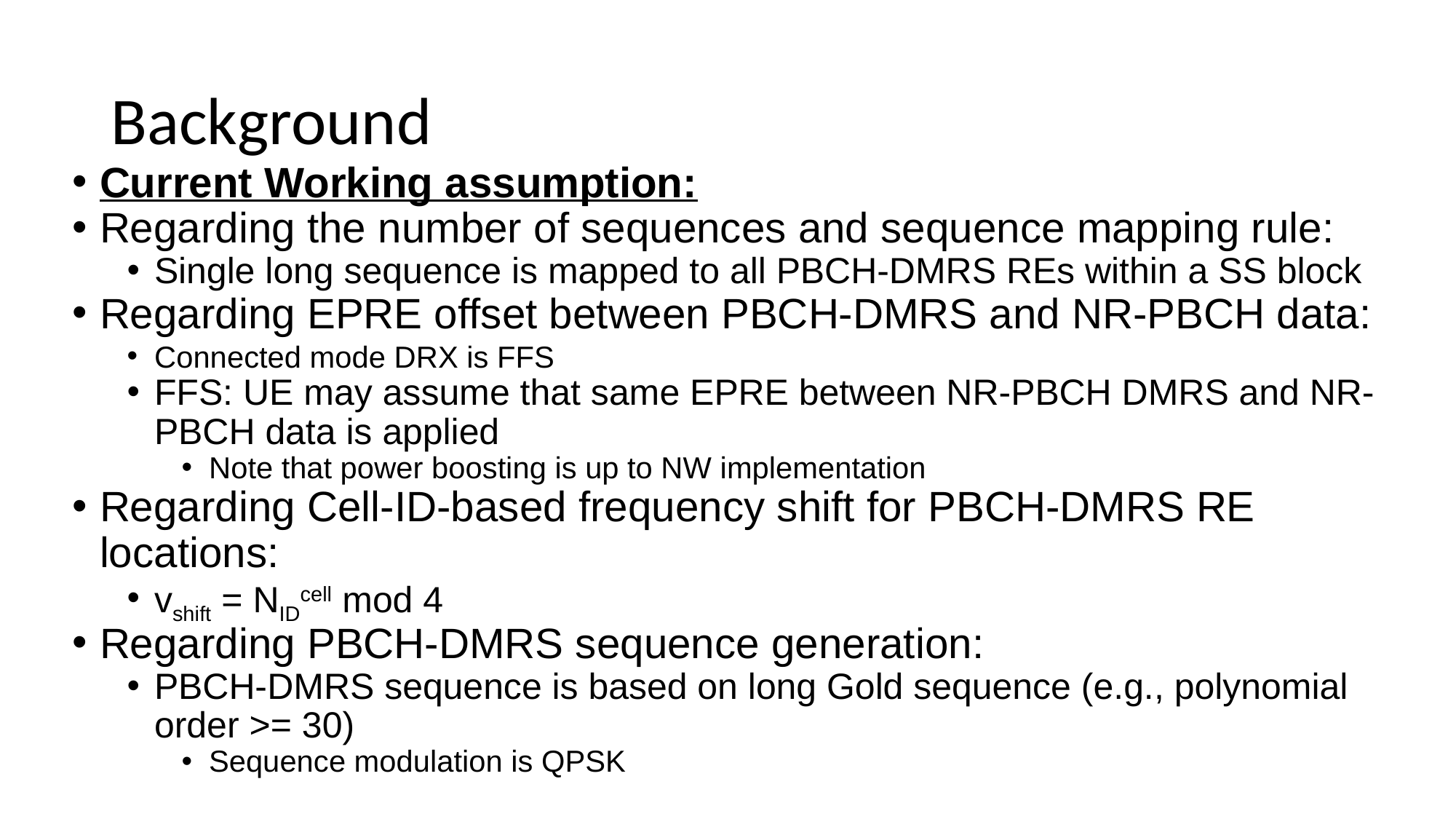

# Background
Current Working assumption:
Regarding the number of sequences and sequence mapping rule:
Single long sequence is mapped to all PBCH-DMRS REs within a SS block
Regarding EPRE offset between PBCH-DMRS and NR-PBCH data:
  Connected mode DRX is FFS
FFS: UE may assume that same EPRE between NR-PBCH DMRS and NR-PBCH data is applied
Note that power boosting is up to NW implementation
Regarding Cell-ID-based frequency shift for PBCH-DMRS RE locations:
vshift = NIDcell mod 4
Regarding PBCH-DMRS sequence generation:
PBCH-DMRS sequence is based on long Gold sequence (e.g., polynomial order >= 30)
Sequence modulation is QPSK